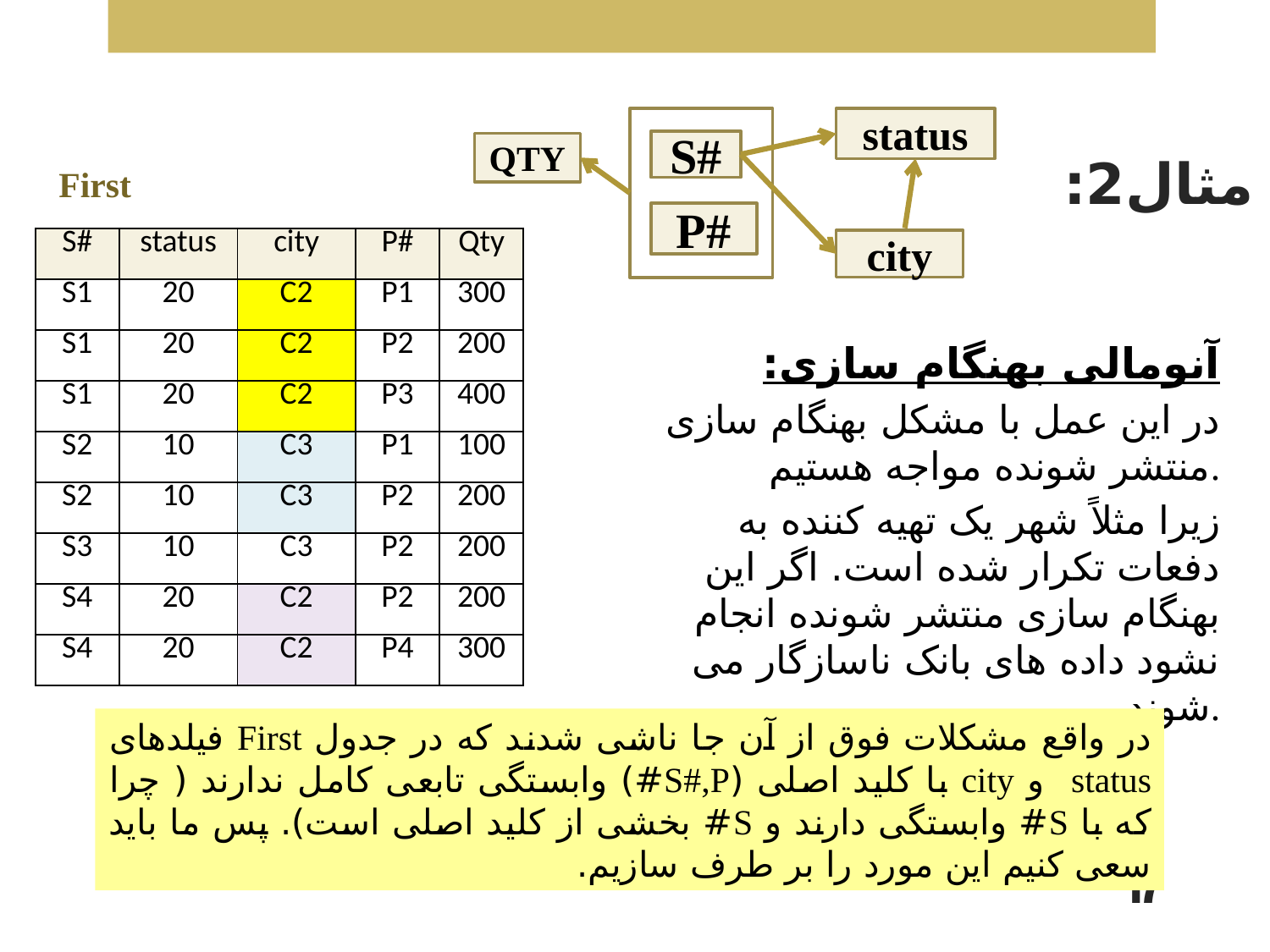

# مثال2:

status
S#
QTY
First
P#
| S# | status | city | P# | Qty |
| --- | --- | --- | --- | --- |
| S1 | 20 | C2 | P1 | 300 |
| S1 | 20 | C2 | P2 | 200 |
| S1 | 20 | C2 | P3 | 400 |
| S2 | 10 | C3 | P1 | 100 |
| S2 | 10 | C3 | P2 | 200 |
| S3 | 10 | C3 | P2 | 200 |
| S4 | 20 | C2 | P2 | 200 |
| S4 | 20 | C2 | P4 | 300 |
city
آنومالی بهنگام سازی:
در این عمل با مشکل بهنگام سازی منتشر شونده مواجه هستیم.
 زیرا مثلاً شهر یک تهیه کننده به دفعات تکرار شده است. اگر این بهنگام سازی منتشر شونده انجام نشود داده های بانک ناسازگار می شوند.
در واقع مشکلات فوق از آن جا ناشی شدند که در جدول First فیلدهای status  و city با کلید اصلی (S#,P#) وابستگی تابعی کامل ندارند ( چرا که با S# وابستگی دارند و S# بخشی از کلید اصلی است). پس ما باید سعی کنیم این مورد را بر طرف سازیم.
17